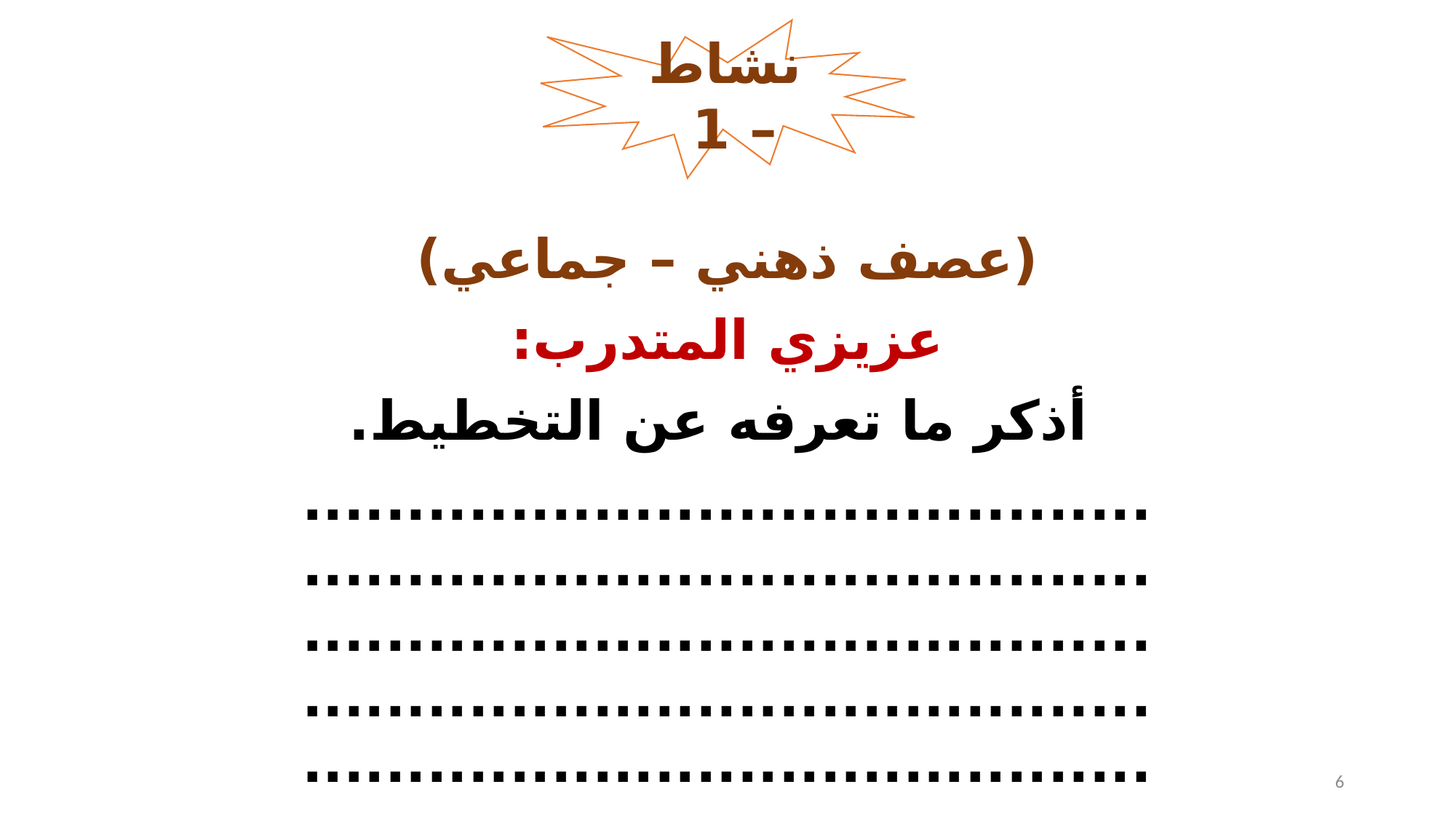

نشاط – 1
(عصف ذهني – جماعي)
عزيزي المتدرب:
 أذكر ما تعرفه عن التخطيط.
.................................................................................................................................................................................................................................................................
6